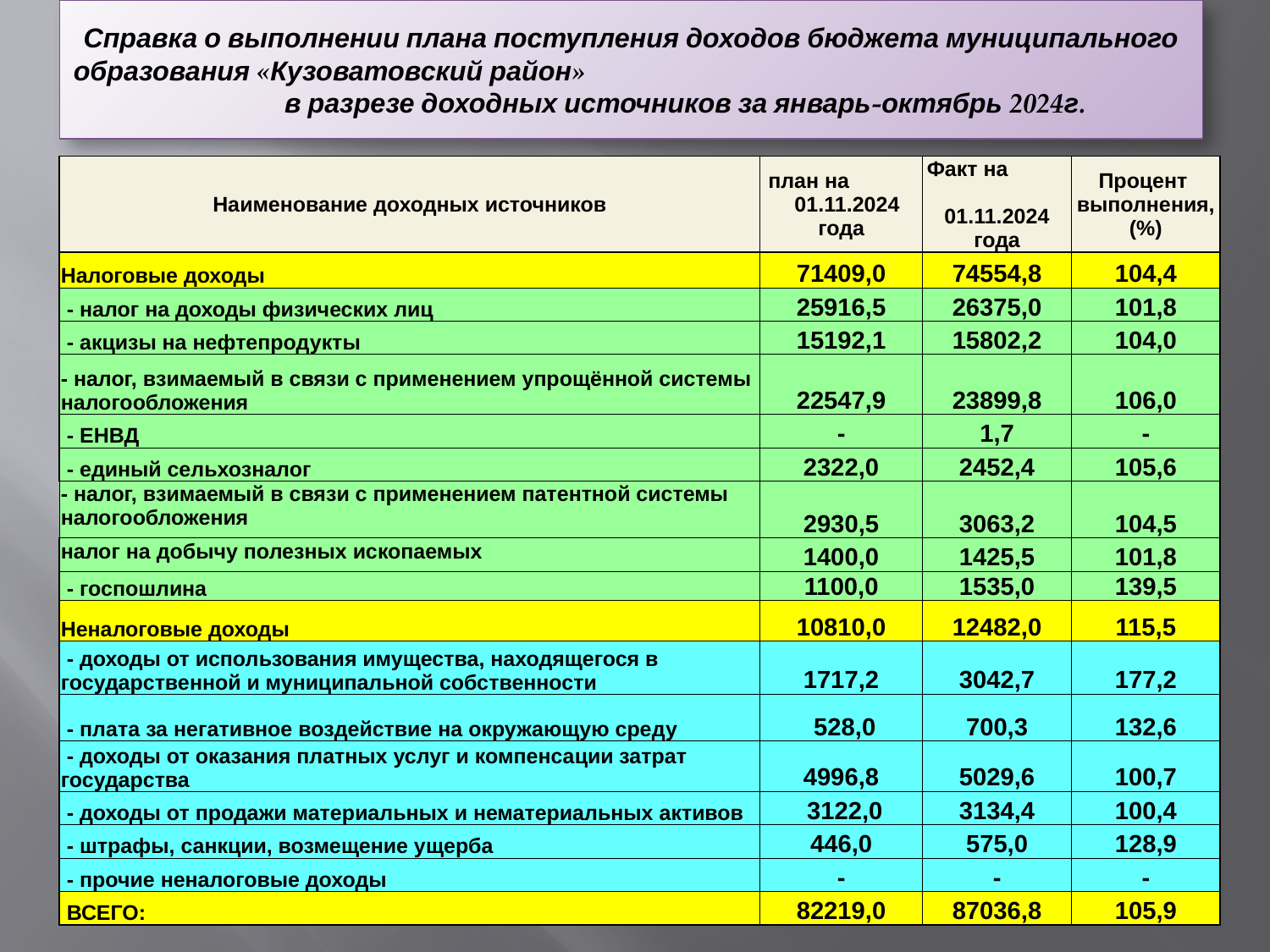

# Справка о выполнении плана поступления доходов бюджета муниципального образования «Кузоватовский район»                                                                                                          в разрезе доходных источников за январь-октябрь 2024г.
| Наименование доходных источников | план на 01.11.2024 года | Факт на 01.11.2024 года | Процент выполнения, (%) |
| --- | --- | --- | --- |
| Налоговые доходы | 71409,0 | 74554,8 | 104,4 |
| - налог на доходы физических лиц | 25916,5 | 26375,0 | 101,8 |
| - акцизы на нефтепродукты | 15192,1 | 15802,2 | 104,0 |
| - налог, взимаемый в связи с применением упрощённой системы налогообложения | 22547,9 | 23899,8 | 106,0 |
| - ЕНВД | - | 1,7 | - |
| - единый сельхозналог | 2322,0 | 2452,4 | 105,6 |
| - налог, взимаемый в связи с применением патентной системы налогообложения | 2930,5 | 3063,2 | 104,5 |
| налог на добычу полезных ископаемых | 1400,0 | 1425,5 | 101,8 |
| - госпошлина | 1100,0 | 1535,0 | 139,5 |
| Неналоговые доходы | 10810,0 | 12482,0 | 115,5 |
| - доходы от использования имущества, находящегося в государственной и муниципальной собственности | 1717,2 | 3042,7 | 177,2 |
| - плата за негативное воздействие на окружающую среду | 528,0 | 700,3 | 132,6 |
| - доходы от оказания платных услуг и компенсации затрат государства | 4996,8 | 5029,6 | 100,7 |
| - доходы от продажи материальных и нематериальных активов | 3122,0 | 3134,4 | 100,4 |
| - штрафы, санкции, возмещение ущерба | 446,0 | 575,0 | 128,9 |
| - прочие неналоговые доходы | - | - | - |
| ВСЕГО: | 82219,0 | 87036,8 | 105,9 |